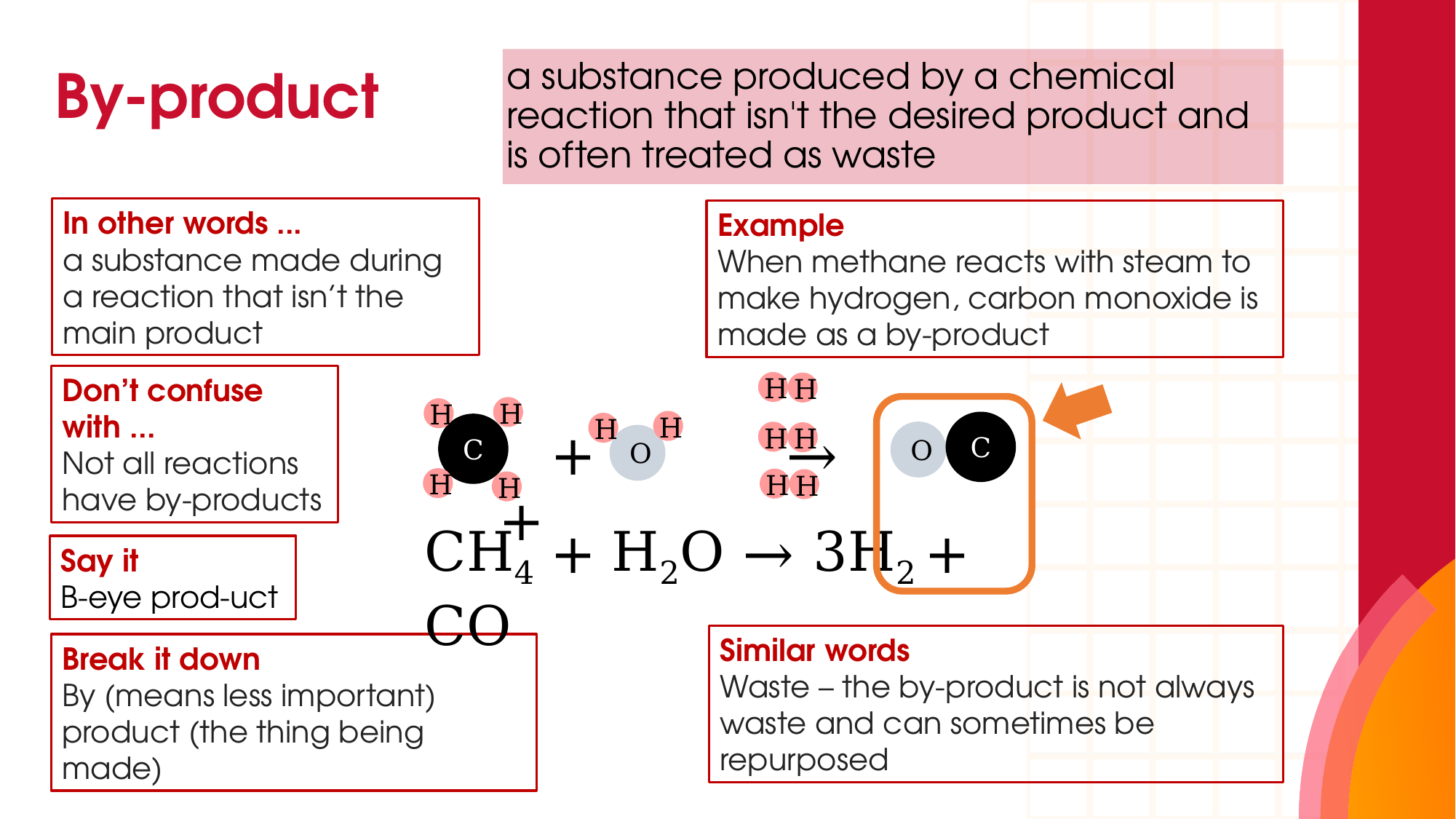

a substance produced by a chemical reaction that isn't the desired product and is often treated as waste
# By-product
In other words ...
a substance made during a reaction that isn’t the main product
Example
When methane reacts with steam to make hydrogen, carbon monoxide is made as a by-product
Don’t confuse with ...
Not all reactions have by-products
H

H

H

H

C
H

H

H

H

O
C
    +           →       +
H

H

O
H

H

CH4 + H2O → 3H2 + CO
Say it
B-eye prod-uct
Similar words
Waste – the by-product is not always waste and can sometimes be repurposed
Break it down
By (means less important) product (the thing being made)